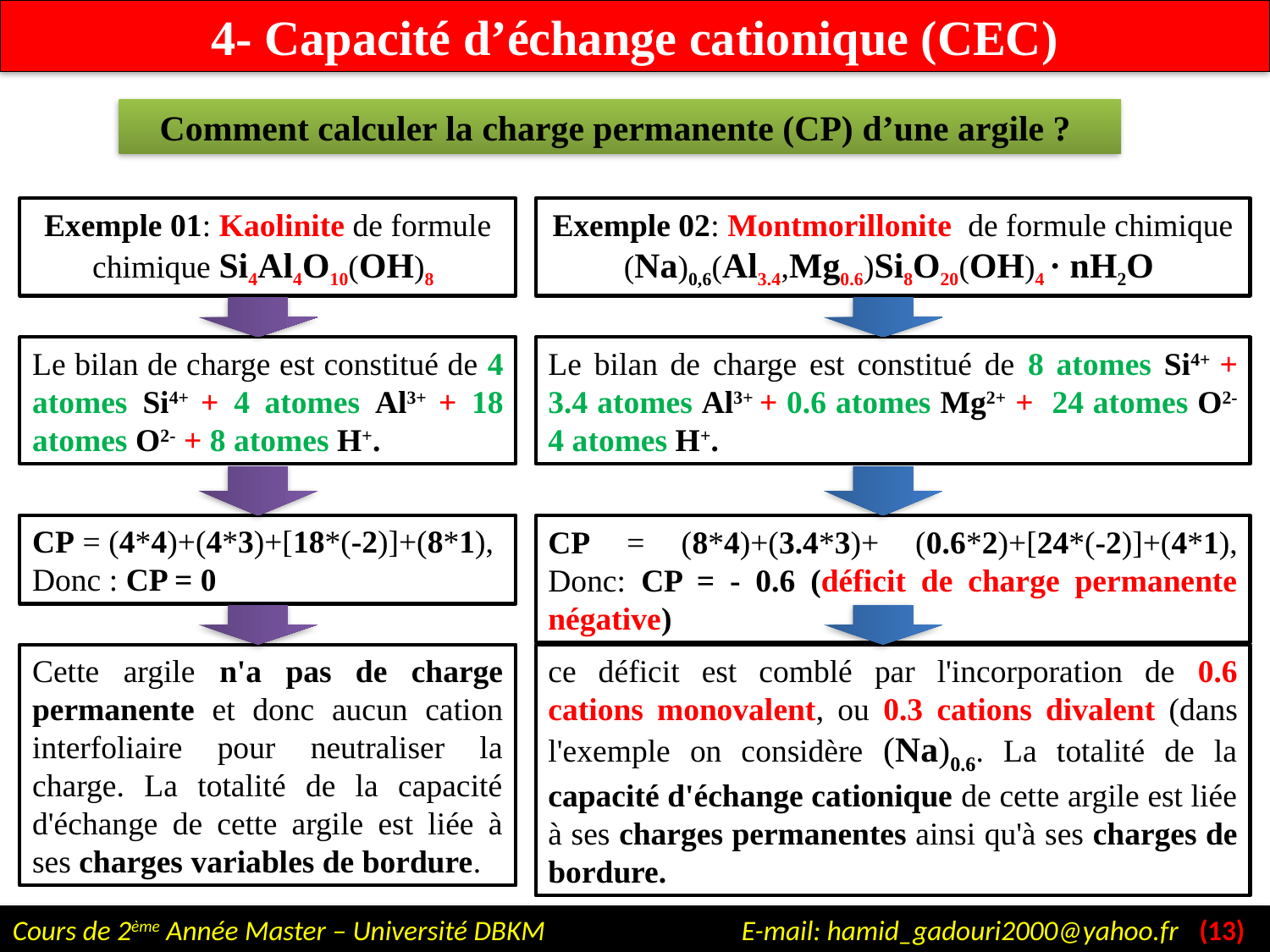

4- Capacité d’échange cationique (CEC)
Comment calculer la charge permanente (CP) d’une argile ?
Exemple 01: Kaolinite de formule chimique Si4Al4O10(OH)8
Exemple 02: Montmorillonite  de formule chimique (Na)0,6(Al3.4,Mg0.6)Si8O20(OH)4 · nH2O

Le bilan de charge est constitué de 4 atomes Si4+ + 4 atomes Al3+ + 18 atomes O2- + 8 atomes H+.

Le bilan de charge est constitué de 8 atomes Si4+ + 3.4 atomes Al3+ + 0.6 atomes Mg2+ +  24 atomes O2- 4 atomes H+.

CP = (4*4)+(4*3)+[18*(-2)]+(8*1),
Donc : CP = 0

CP = (8*4)+(3.4*3)+ (0.6*2)+[24*(-2)]+(4*1), Donc: CP = - 0.6 (déficit de charge permanente négative)

Cette argile n'a pas de charge permanente et donc aucun cation interfoliaire pour neutraliser la charge. La totalité de la capacité d'échange de cette argile est liée à ses charges variables de bordure.

ce déficit est comblé par l'incorporation de 0.6 cations monovalent, ou 0.3 cations divalent (dans l'exemple on considère (Na)0.6. La totalité de la capacité d'échange cationique de cette argile est liée à ses charges permanentes ainsi qu'à ses charges de bordure.
Cours de 2ème Année Master – Université DBKM                               E-mail: hamid_gadouri2000@yahoo.fr   (13)